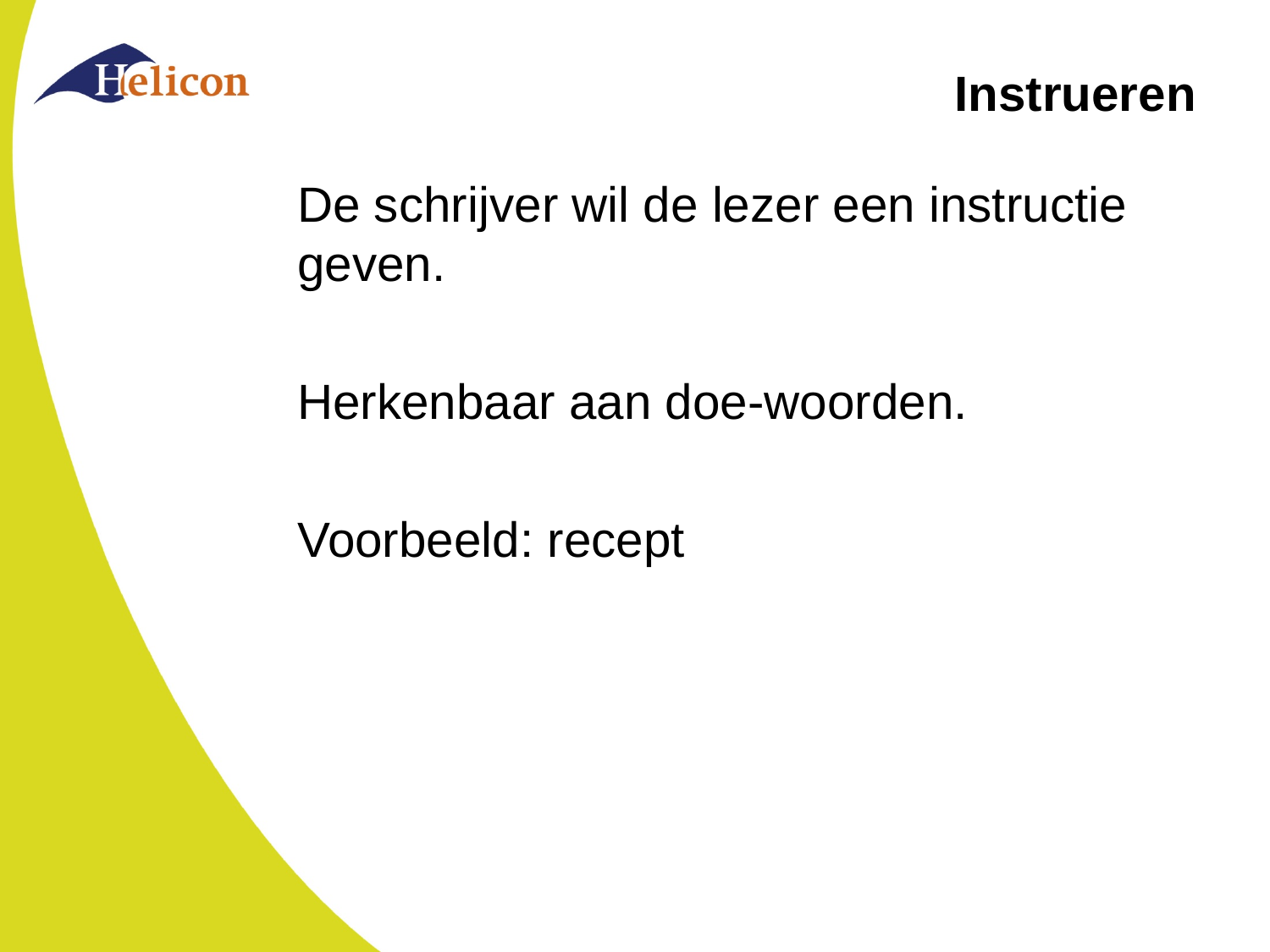

# Instrueren
De schrijver wil de lezer een instructie geven.

Herkenbaar aan doe-woorden.

Voorbeeld: recept